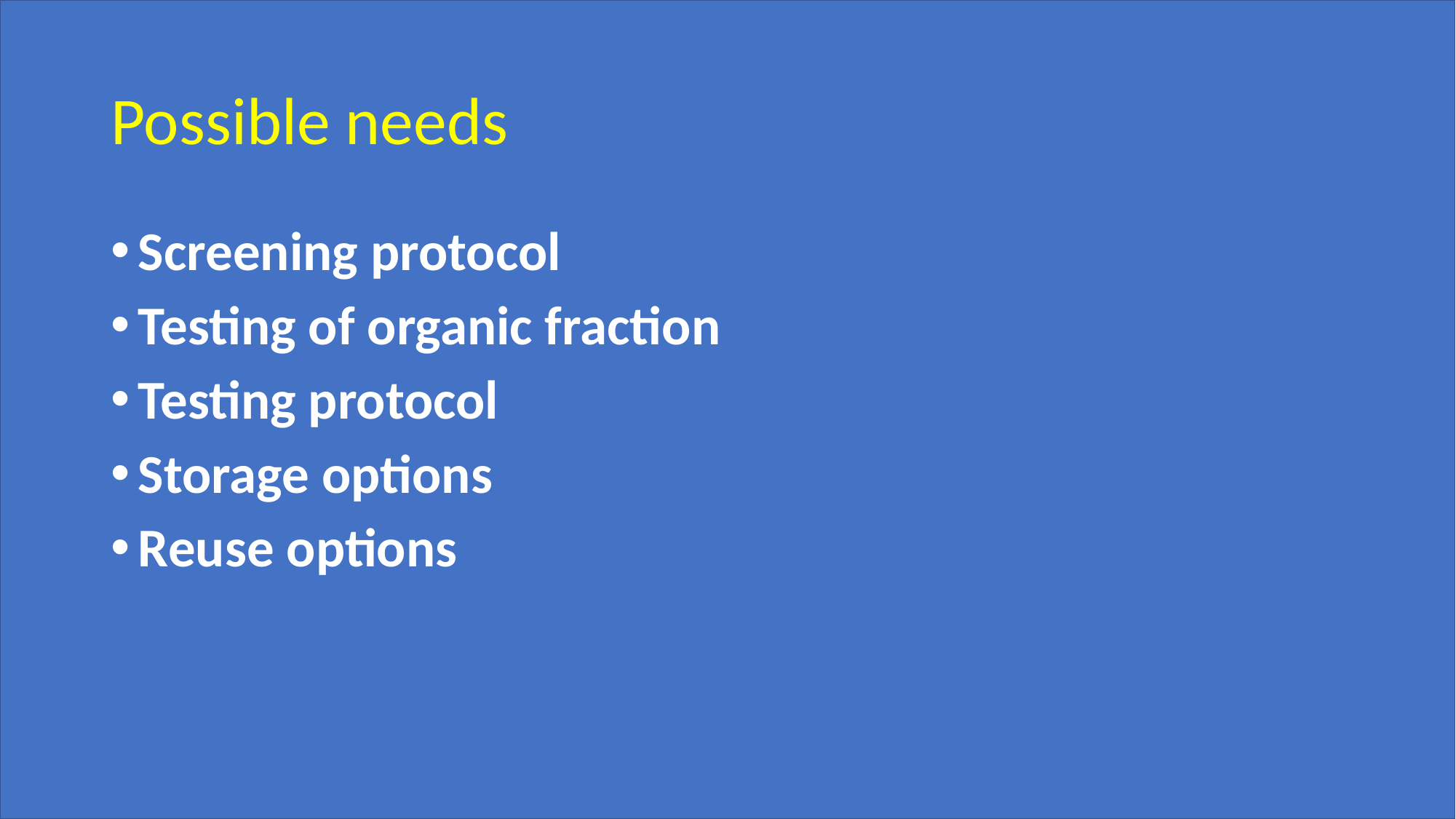

# Possible needs
Screening protocol
Testing of organic fraction
Testing protocol
Storage options
Reuse options